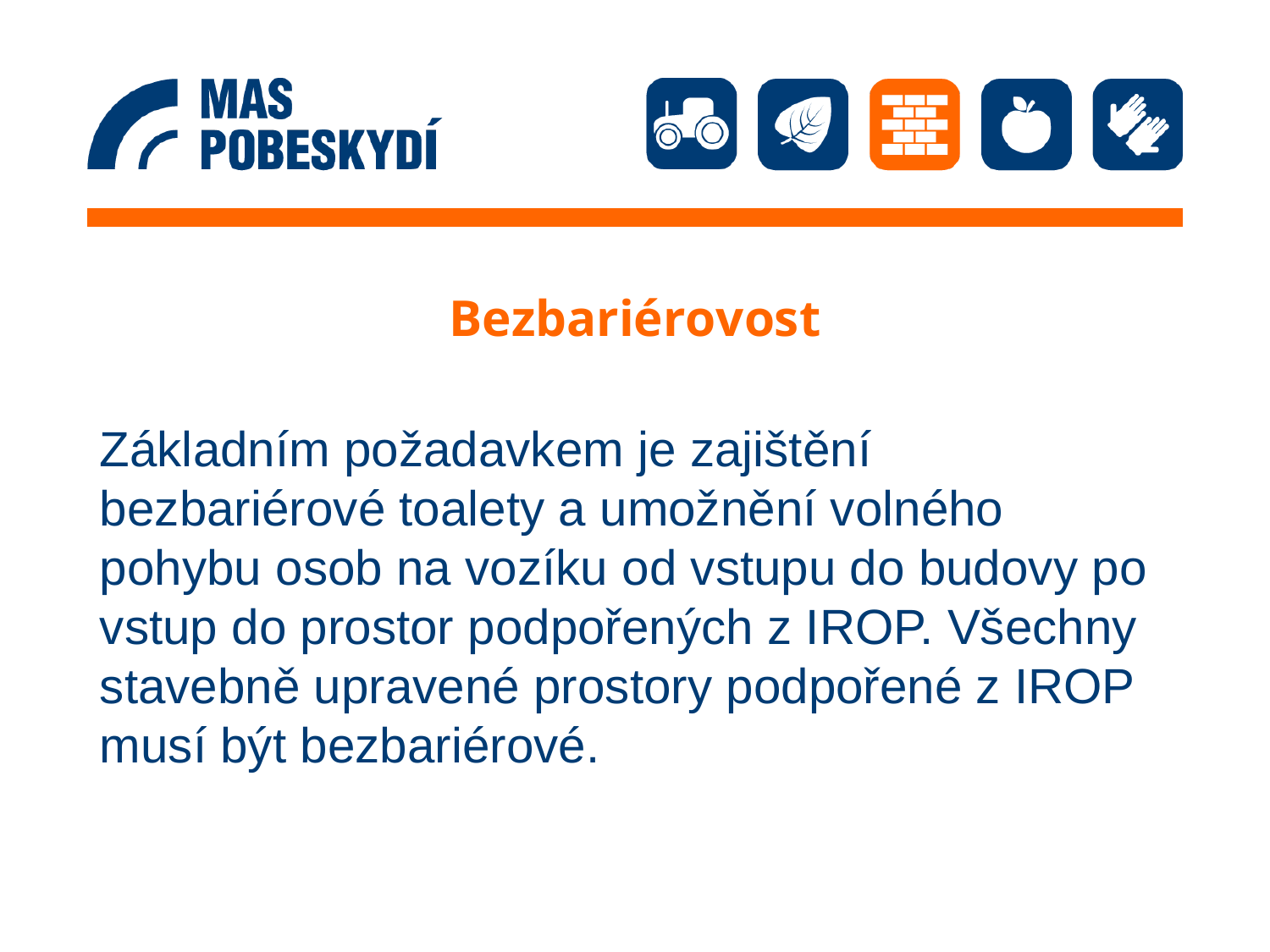

# Bezbariérovost
Základním požadavkem je zajištění bezbariérové toalety a umožnění volného pohybu osob na vozíku od vstupu do budovy po vstup do prostor podpořených z IROP. Všechny stavebně upravené prostory podpořené z IROP musí být bezbariérové.